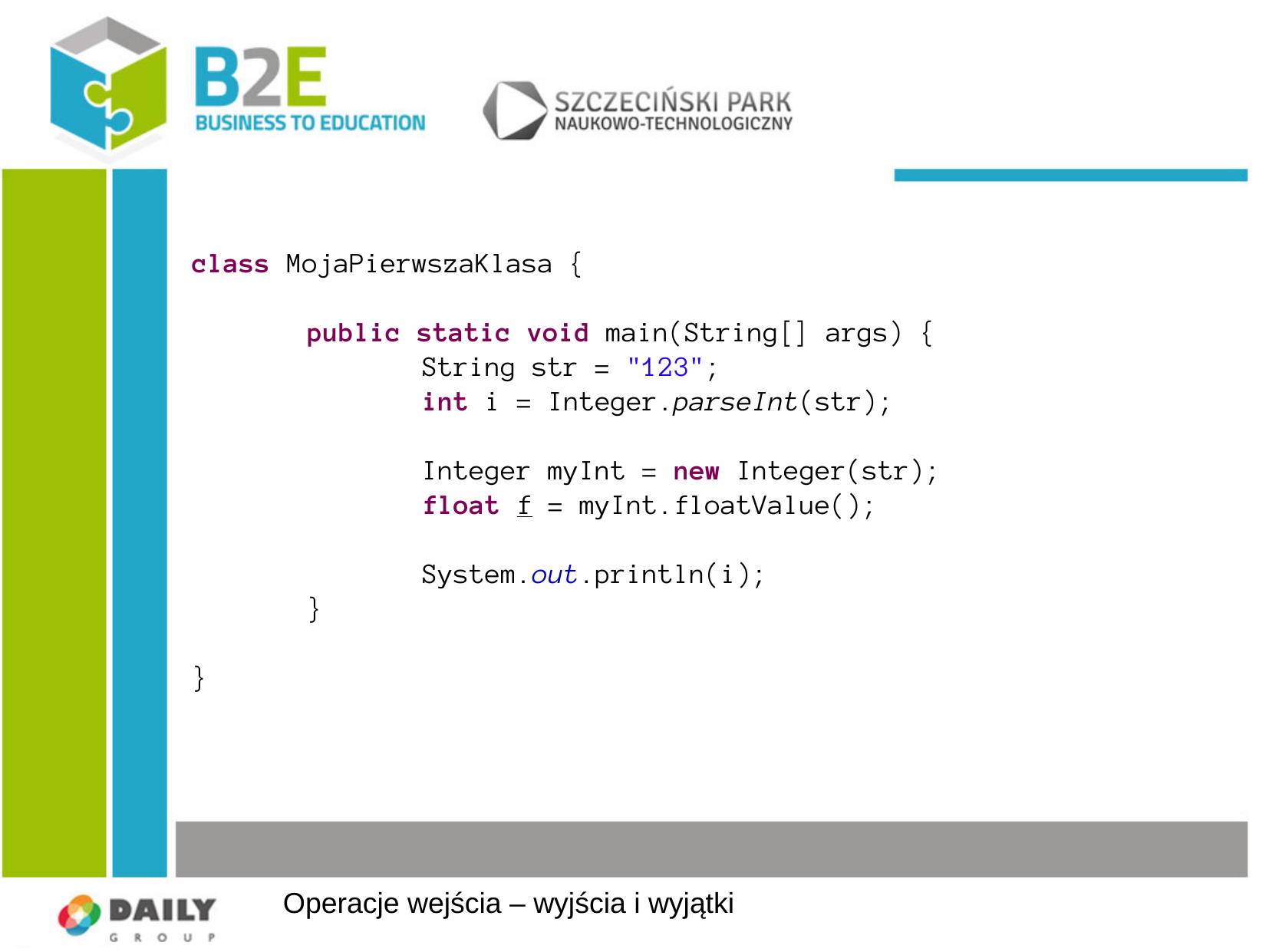

class MojaPierwszaKlasa {

	public static void main(String[] args) {
		String str = "123";
		int i = Integer.parseInt(str);

		Integer myInt = new Integer(str);
		float f = myInt.floatValue();

		System.out.println(i);
	}

}
Operacje wejścia – wyjścia i wyjątki